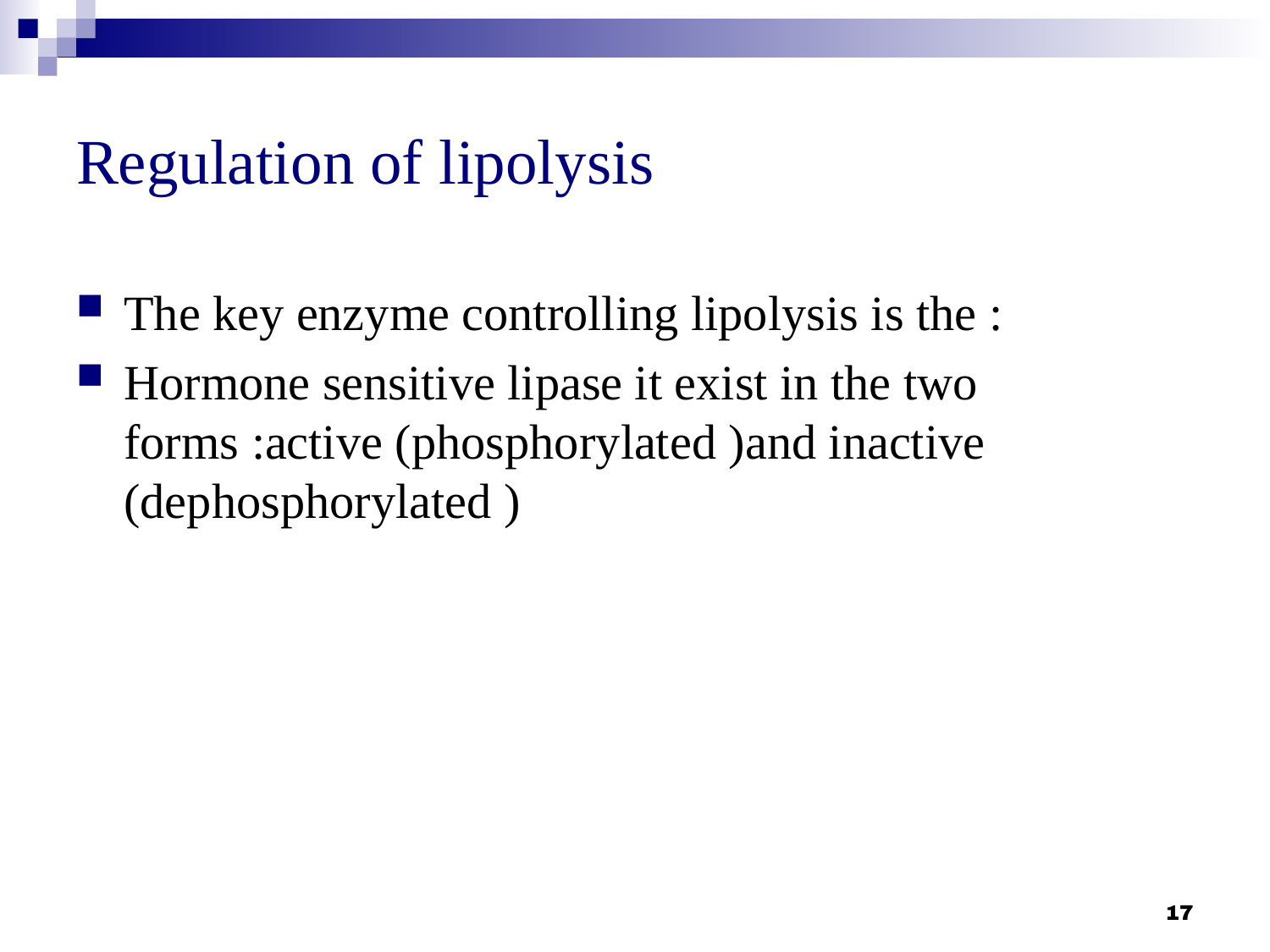

# Regulation of lipolysis
The key enzyme controlling lipolysis is the :
Hormone sensitive lipase it exist in the two forms :active (phosphorylated )and inactive (dephosphorylated )
17